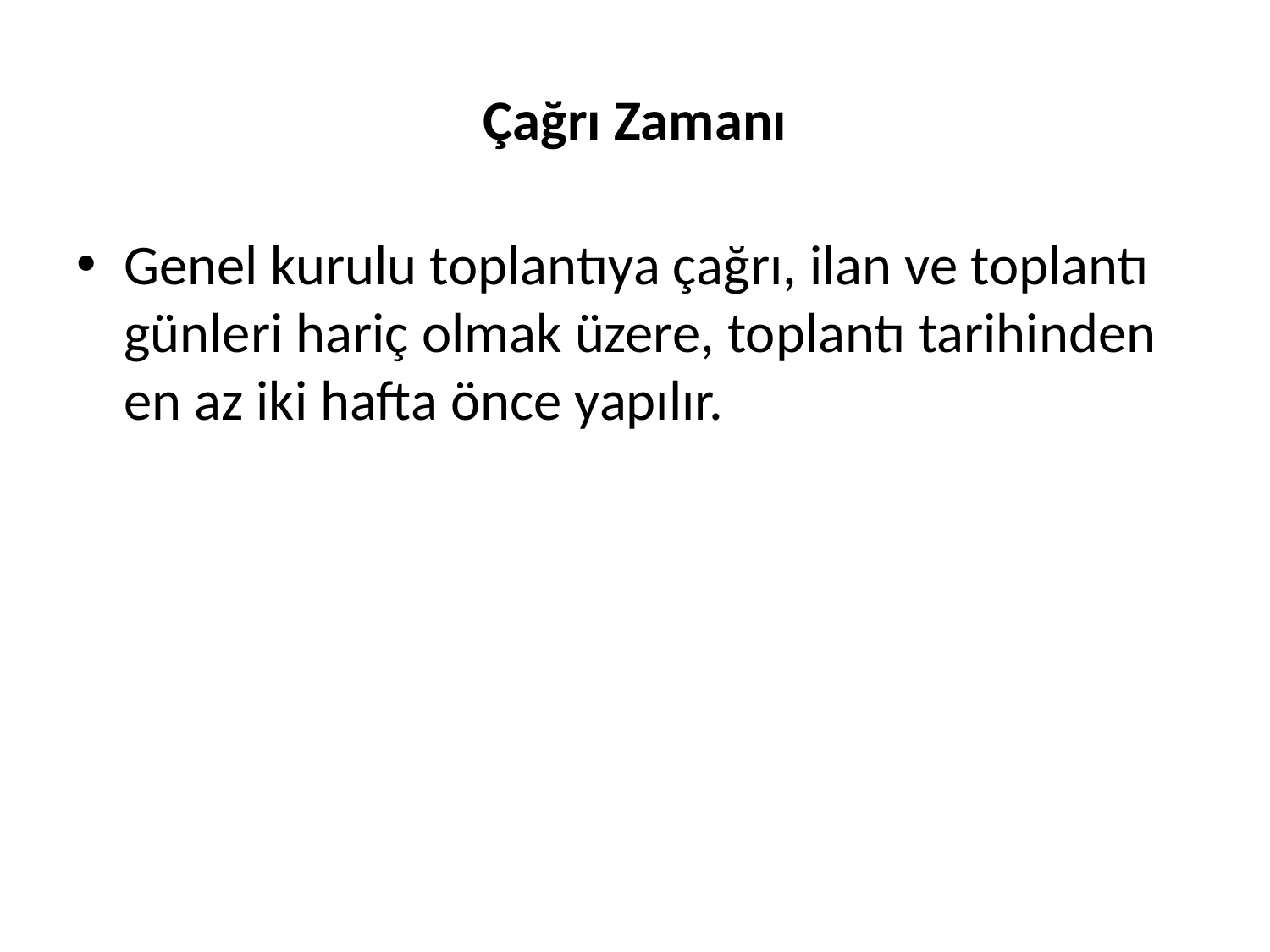

# Çağrı Zamanı
Genel kurulu toplantıya çağrı, ilan ve toplantı günleri hariç olmak üzere, toplantı tarihinden en az iki hafta önce yapılır.